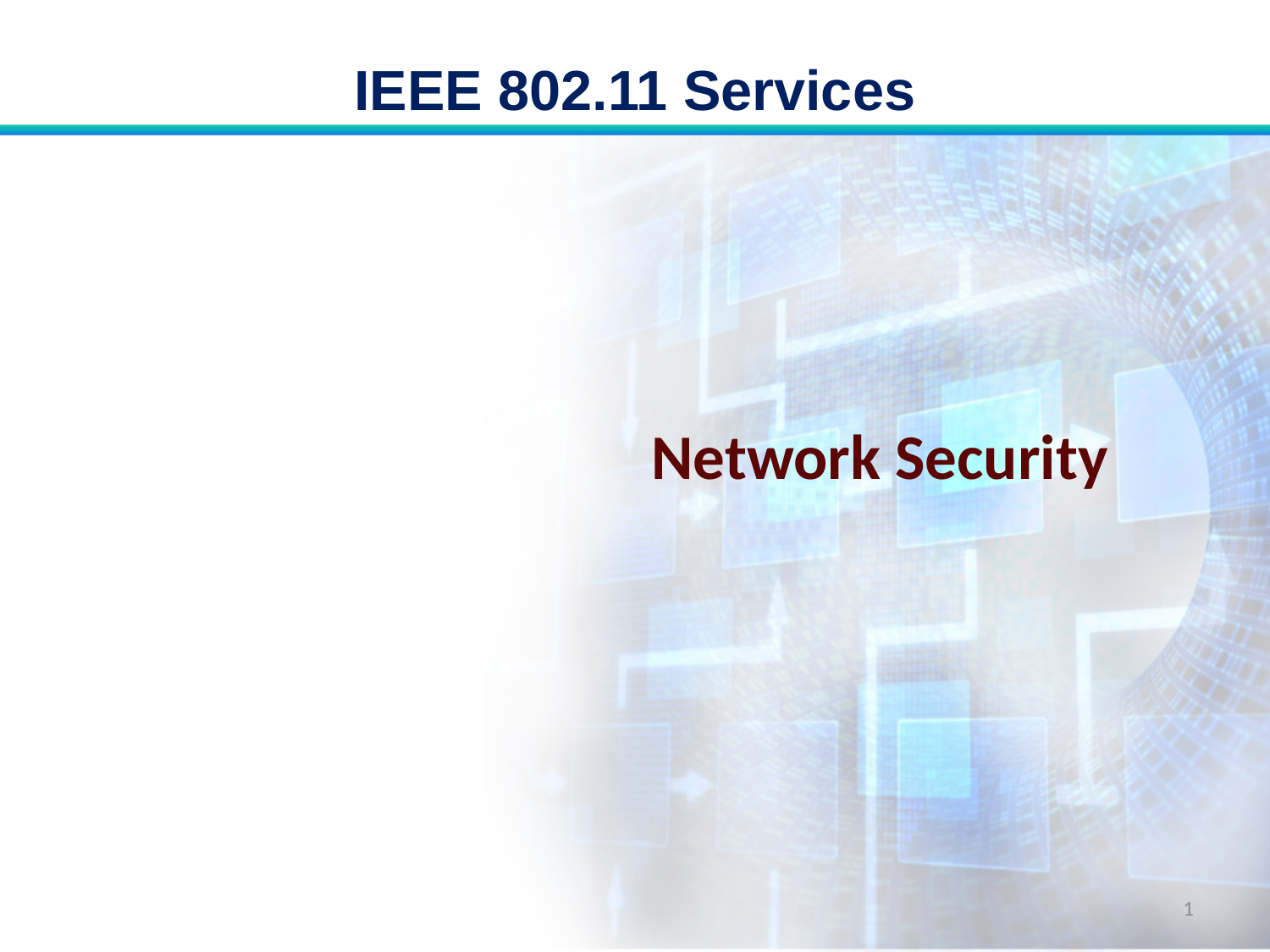

# IEEE 802.11 Services
Network Security
1